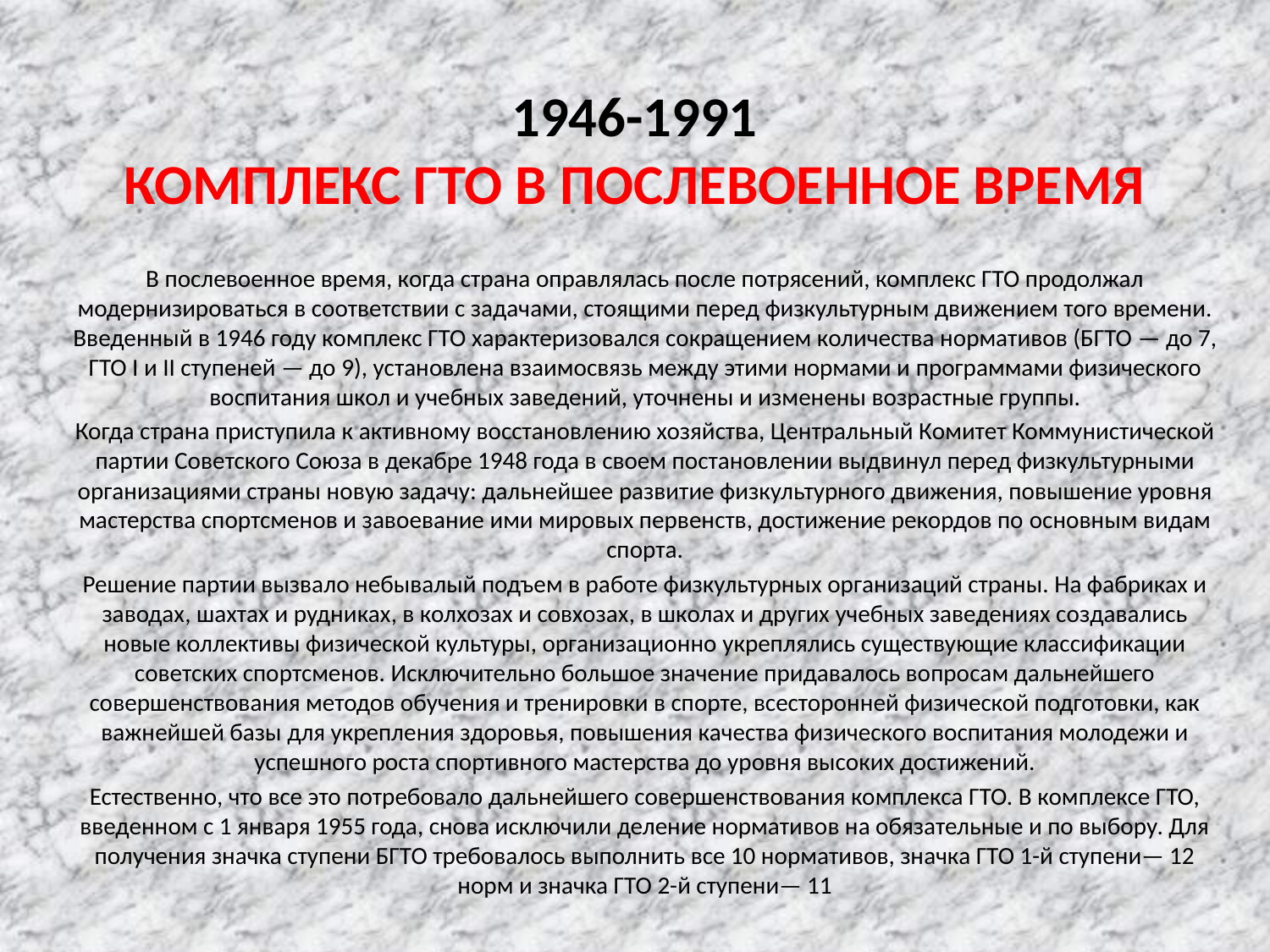

# 1946-1991 КОМПЛЕКС ГТО В ПОСЛЕВОЕННОЕ ВРЕМЯ
В послевоенное время, когда страна оправлялась после потрясений, комплекс ГТО продолжал модернизироваться в соответствии с задачами, стоящими перед физкультурным движением того времени. Введенный в 1946 году комплекс ГТО характеризовался сокращением количества нормативов (БГТО — до 7, ГТО I и II ступеней — до 9), установлена взаимосвязь между этими нормами и программами физического воспитания школ и учебных заведений, уточнены и изменены возрастные группы.
Когда страна приступила к активному восстановлению хозяйства, Центральный Комитет Коммунистической партии Советского Союза в декабре 1948 года в своем постановлении выдвинул перед физкультурными организациями страны новую задачу: дальнейшее развитие физкультурного движения, повышение уровня мастерства спортсменов и завоевание ими мировых первенств, достижение рекордов по основным видам спорта.
Решение партии вызвало небывалый подъем в работе физкультурных организаций страны. На фабриках и заводах, шахтах и рудниках, в колхозах и совхозах, в школах и других учебных заведениях создавались новые коллективы физической культуры, организационно укреплялись существующие классификации советских спортсменов. Исключительно большое значение придавалось вопросам дальнейшего совершенствования методов обучения и тренировки в спорте, всесторонней физической подготовки, как важнейшей базы для укрепления здоровья, повышения качества физического воспитания молодежи и успешного роста спортивного мастерства до уровня высоких достижений.
Естественно, что все это потребовало дальнейшего совершенствования комплекса ГТО. В комплексе ГТО, введенном с 1 января 1955 года, снова исключили деление нормативов на обязательные и по выбору. Для получения значка ступени БГТО требовалось выполнить все 10 нормативов, значка ГТО 1-й ступени— 12 норм и значка ГТО 2-й ступени— 11

В комплексе 1955 года были установлены новые возрастные группы, а также дифференцированные нормативные требования для различных возрастов физкультурников.
К 1958 году число физкультурников в нашей стране достигло 23 696 800 человек. В то же время в период действия комплекса 1955–1958 гг. ежегодная подготовка составляла немногим более 3 миллионов значкистов ГТО всех ступеней, и за 4 года этого периода было подготовлено около 16 миллионов значкистов ГТО.
В 1959 году в комплекс ГТО были внесены наиболее существенные изменения. Проект комплекса был опубликован в августе 1958 года для широкого обсуждения и получил всеобщую поддержку. Введены требования органичного сочетания программы по физическому воспитанию в школах и учебных заведениях, а также — система начисления очков за показанные результаты. Обновленный Комплекс ГТО состоял из трех ступеней. Ступень БГТО — для школьников 14 — 15 лет, ГТО 1-й ступени — для юношей и девушек 16-18 лет, ГТО 2-й ступени — для молодежи 19 лет и старше.